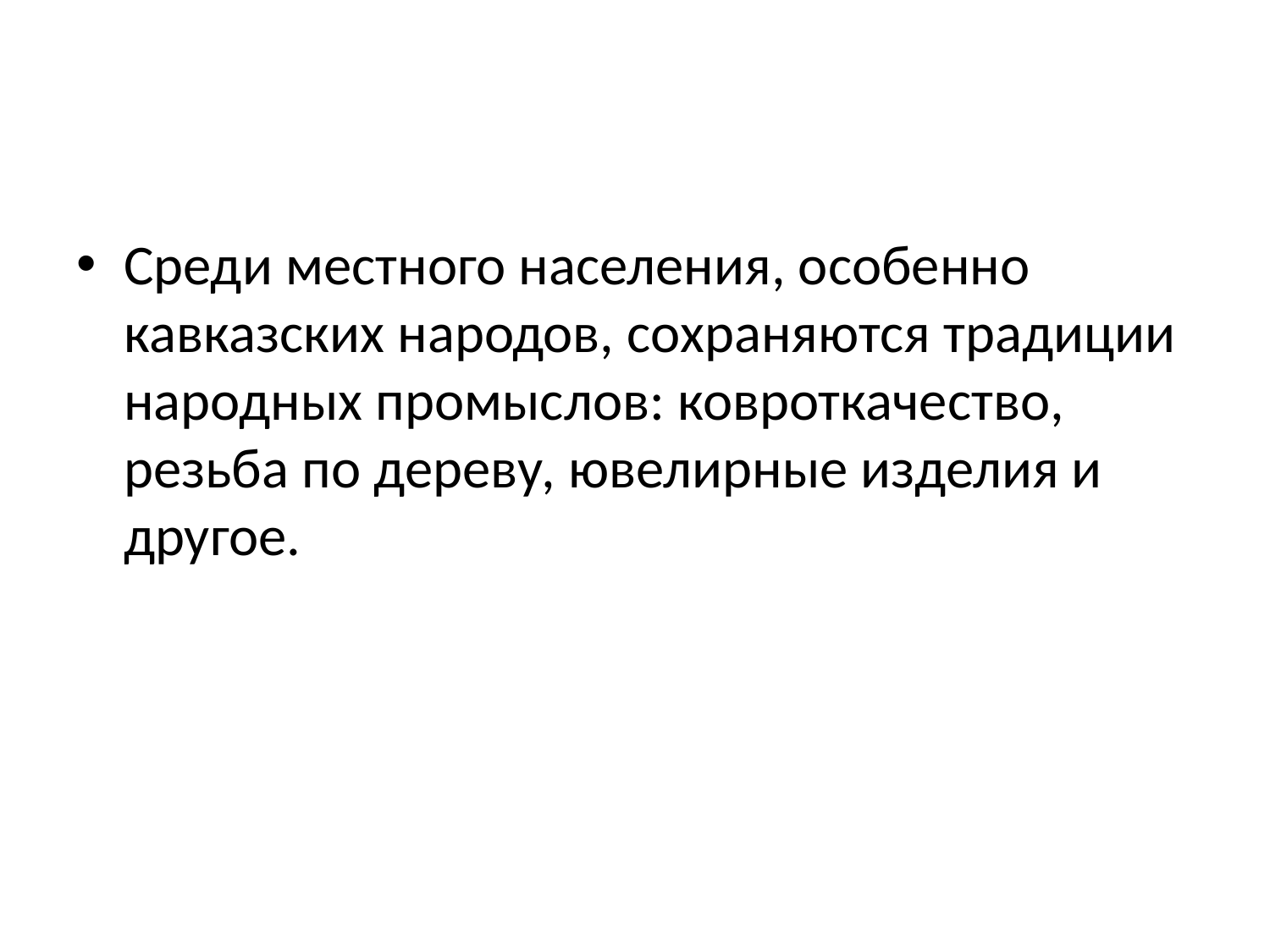

Среди местного населения, особенно кавказских народов, сохраняются традиции народных промыслов: ковроткачество, резьба по дереву, ювелирные изделия и другое.